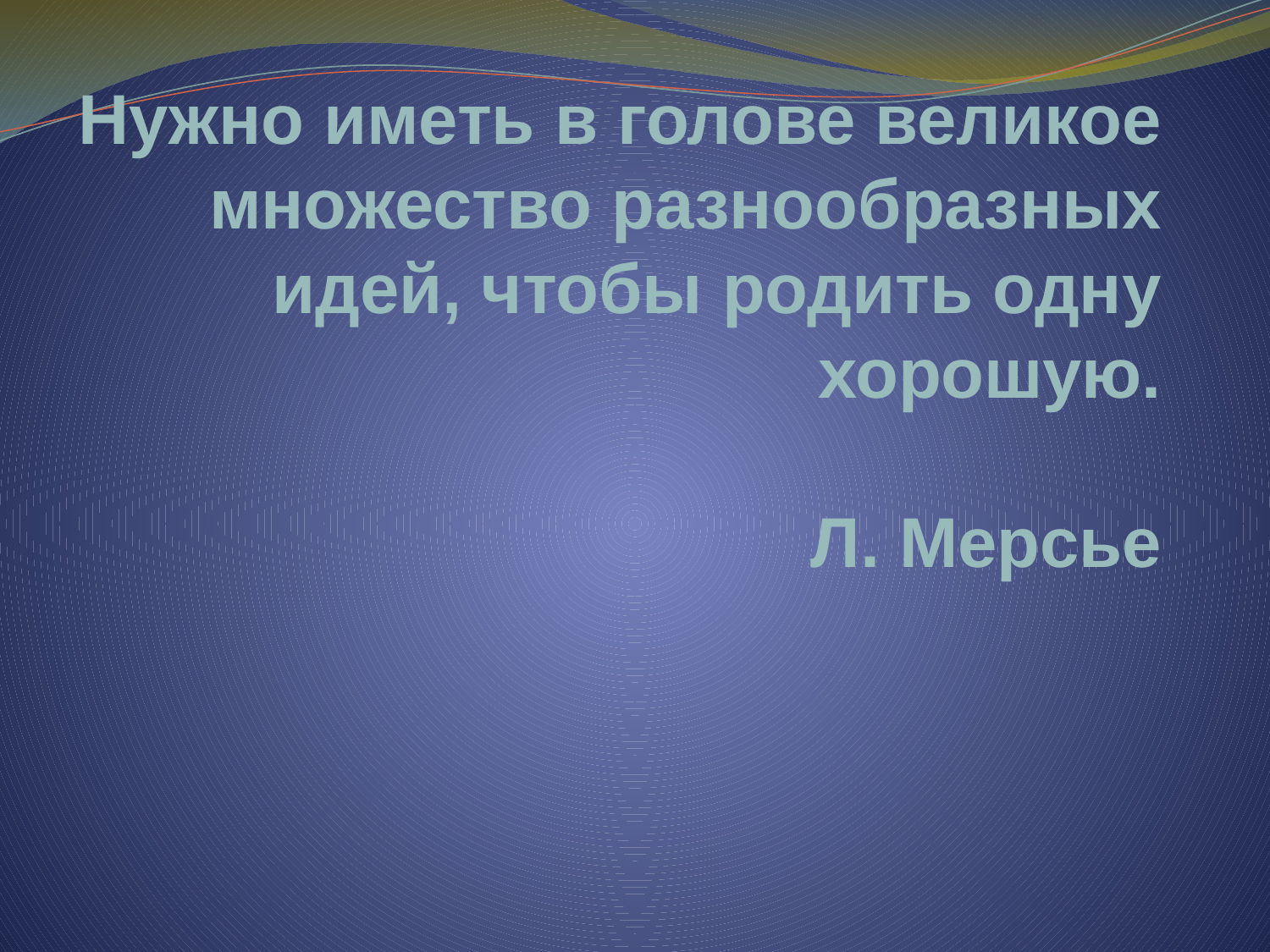

# Нужно иметь в голове великое множество разнообразных идей, чтобы родить одну хорошую. Л. Мерсье